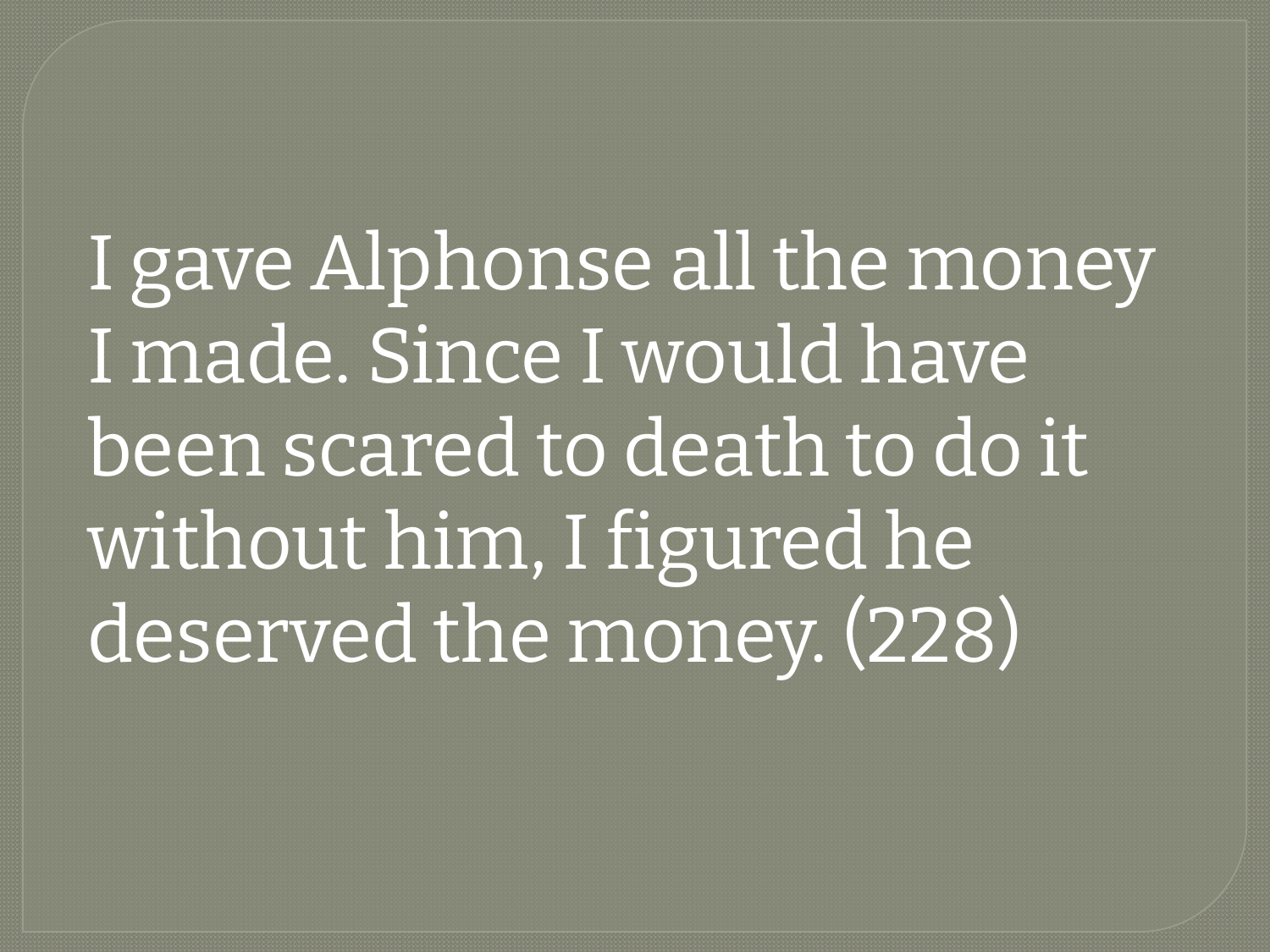

I gave Alphonse all the money I made. Since I would have been scared to death to do it without him, I figured he deserved the money. (228)